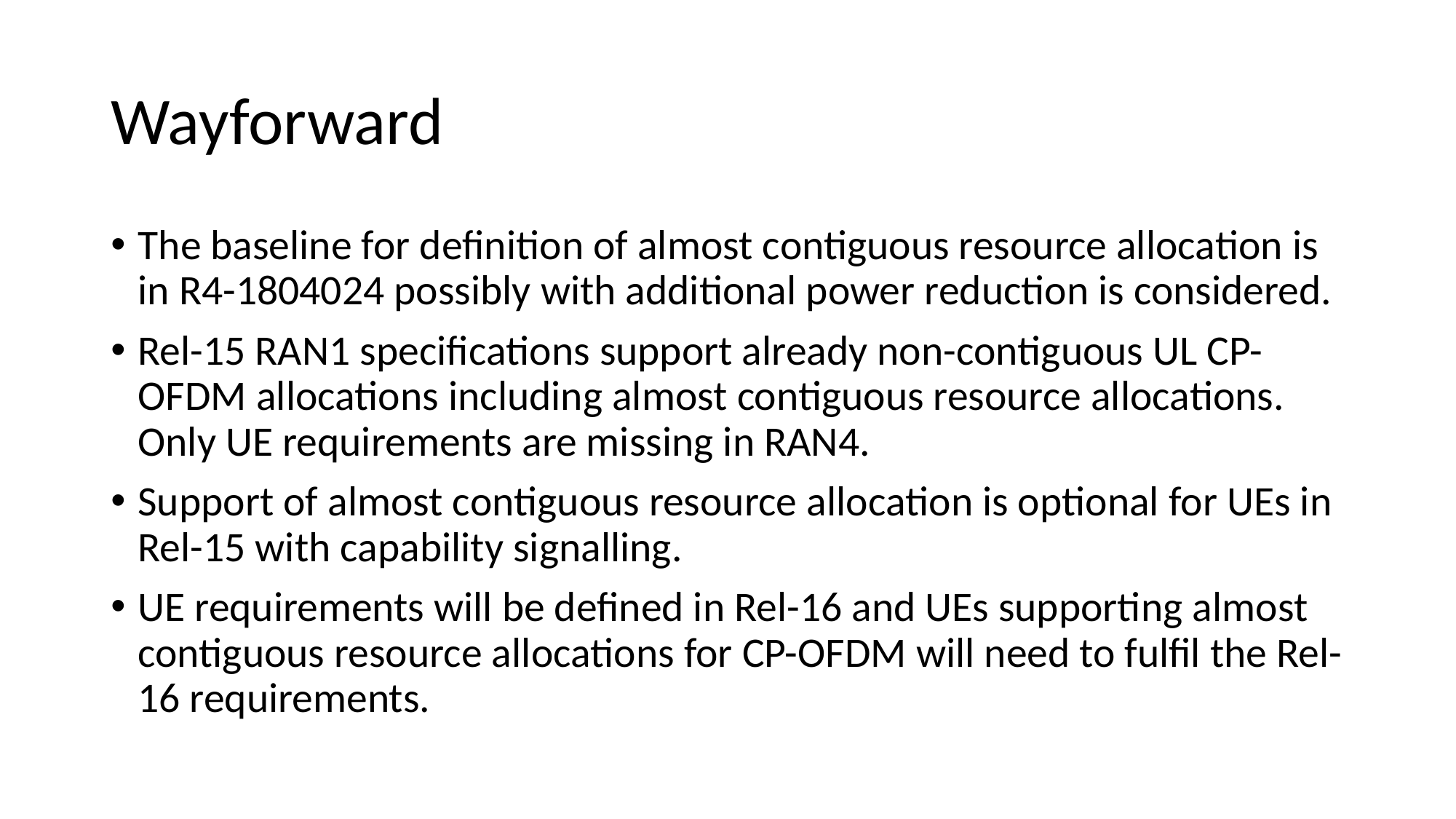

# Wayforward
The baseline for definition of almost contiguous resource allocation is in R4-1804024 possibly with additional power reduction is considered.
Rel-15 RAN1 specifications support already non-contiguous UL CP-OFDM allocations including almost contiguous resource allocations. Only UE requirements are missing in RAN4.
Support of almost contiguous resource allocation is optional for UEs in Rel-15 with capability signalling.
UE requirements will be defined in Rel-16 and UEs supporting almost contiguous resource allocations for CP-OFDM will need to fulfil the Rel-16 requirements.